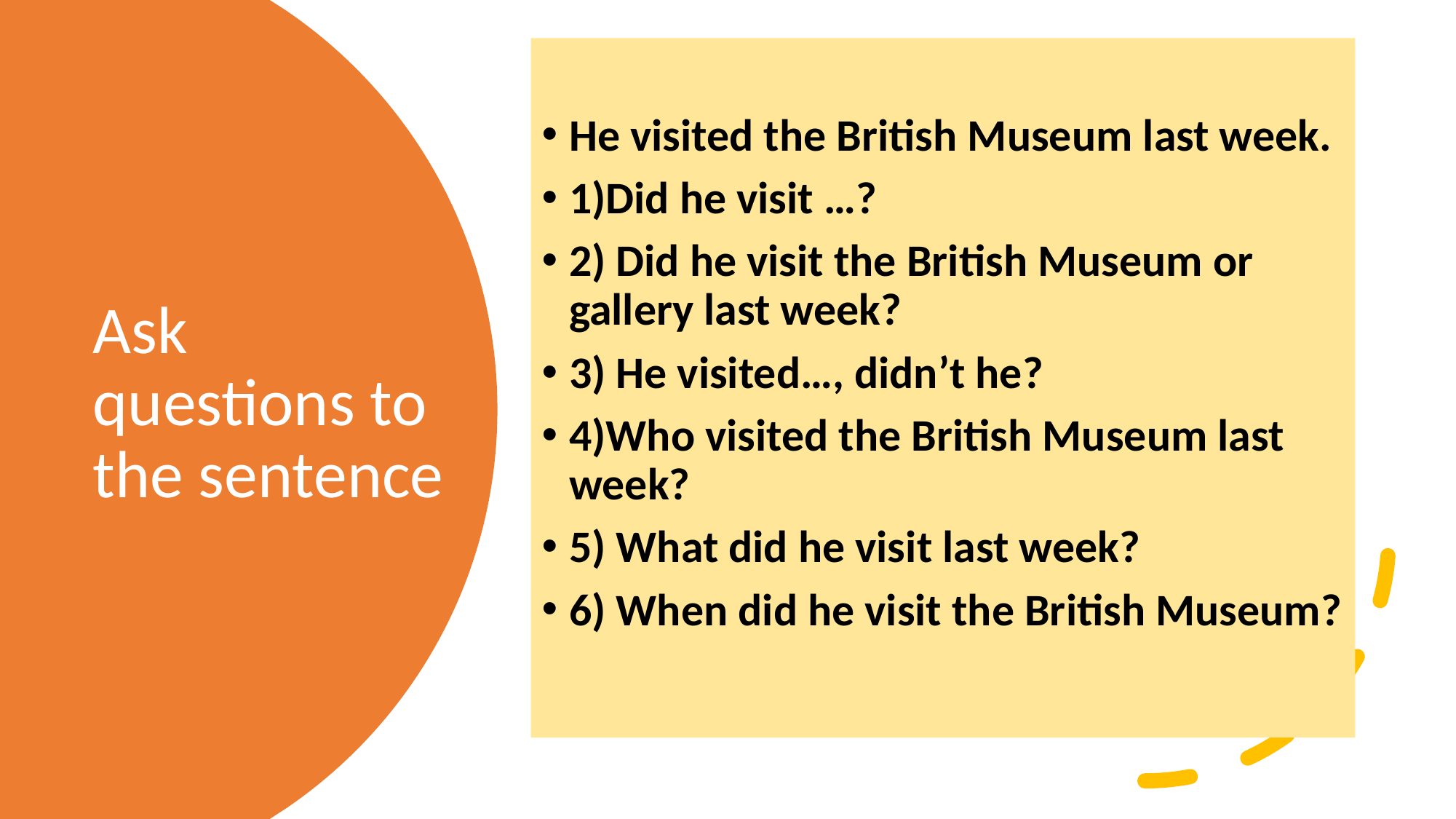

He visited the British Museum last week.
1)Did he visit …?
2) Did he visit the British Museum or gallery last week?
3) He visited…, didn’t he?
4)Who visited the British Museum last week?
5) What did he visit last week?
6) When did he visit the British Museum?

# Ask questions to  the sentence